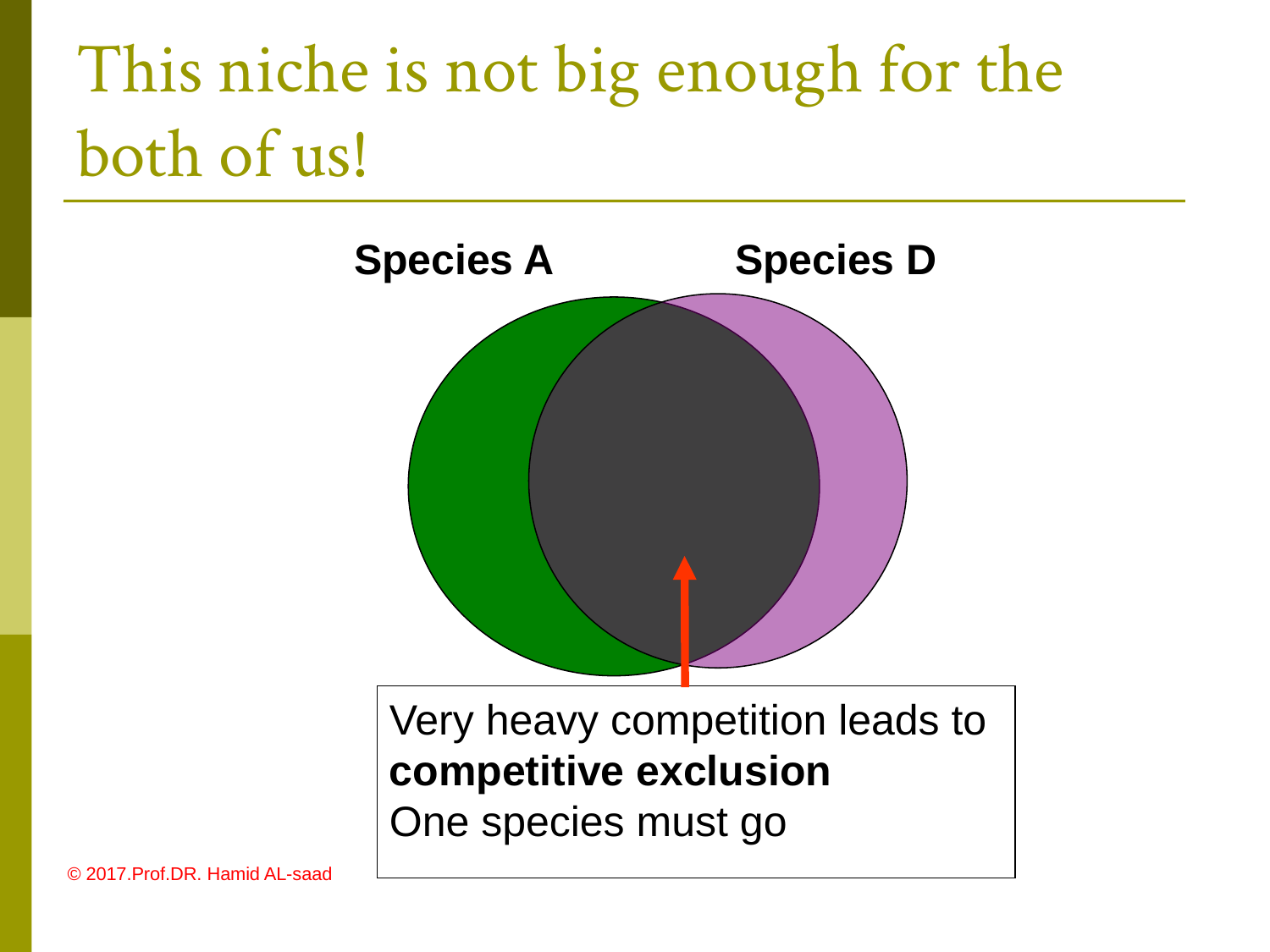

# This niche is not big enough for the both of us!
Species A 		Species D

Very heavy competition leads to competitive exclusion
One species must go
© 2017.Prof.DR. Hamid AL-saad